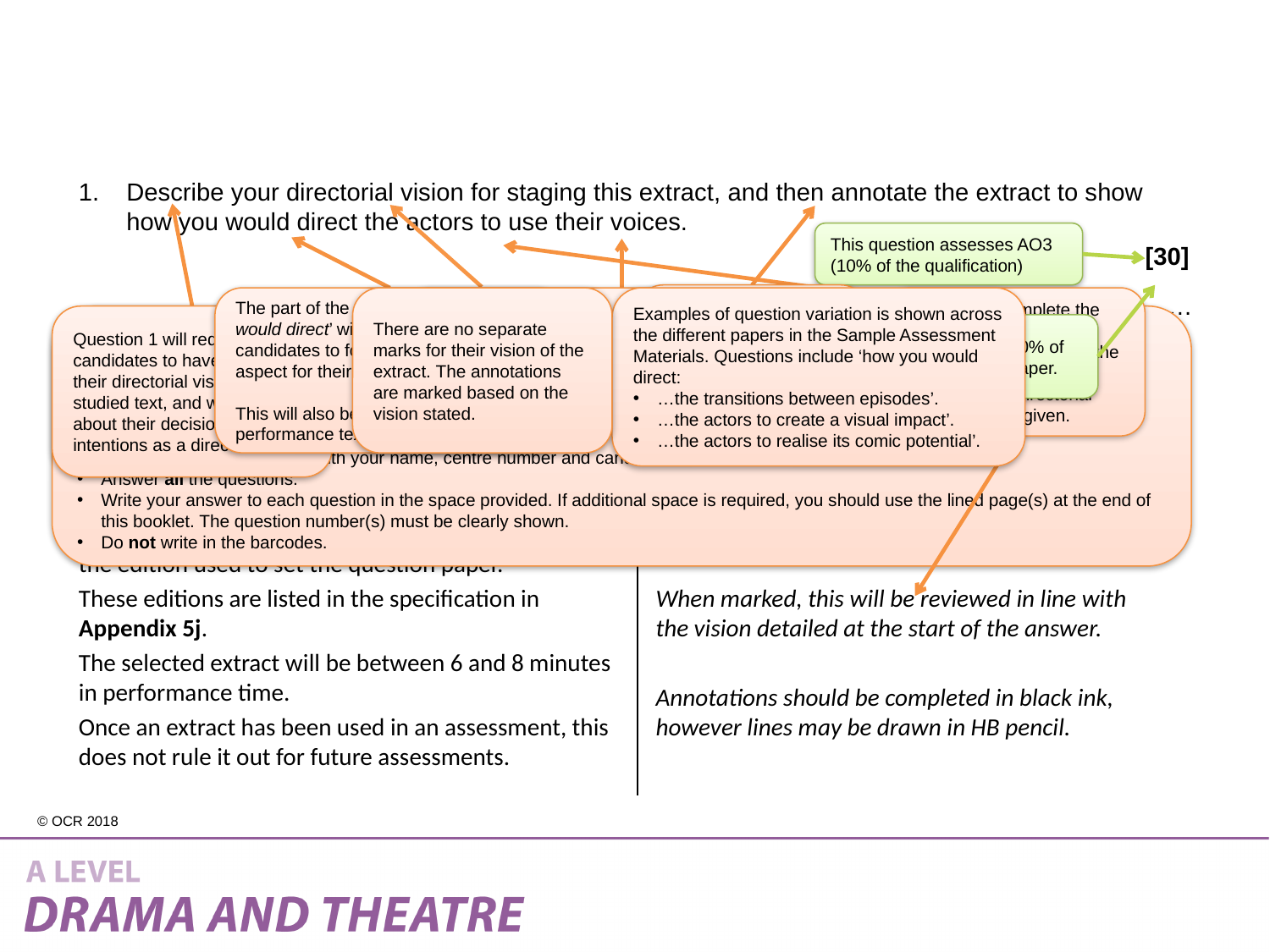

Describe your directorial vision for staging this extract, and then annotate the extract to show how you would direct the actors to use their voices.
[30]
…………………………………………………………………………………………………………………………………………………………………………………………………………………………………………………………………………………………………………………………………………………………

This question assesses AO3 (10% of the qualification)
Candidates are required to annotate the extract to show how they would communicate their vision to be realised in a performance.
There are no separate marks for their vision of the extract. The annotations are marked based on the vision stated.
Candidates need to give a brief overview of their vision.
It is expected that the lines provided will be enough space for the most detailed outlines.
The part of the question after ‘how you would direct’ will vary each year, asking candidates to focus on a specific aspect for their direction.

This will also be appropriate to the performance text studied.
Candidates complete the annotation on the script provided in the paper at the appropriate points in the extract where directorial input would be given.
Examples of question variation is shown across the different papers in the Sample Assessment Materials. Questions include ‘how you would direct:
…the transitions between episodes’.
…the actors to create a visual impact’.
…the actors to realise its comic potential’.
There are no separate sections in the paper, no additional instructions about options as each text has its own paper, and all question are compulsory.

This means there is no text above the question on the first page of the paper. All the instructions are on the front cover.
These are:
Use black ink. You may use an HB pencil for annotation lines.
Complete the boxes above with your name, centre number and candidate number.
Answer all the questions.
Write your answer to each question in the space provided. If additional space is required, you should use the lined page(s) at the end of this booklet. The question number(s) must be clearly shown.
Do not write in the barcodes.
Question 1 will require candidates to have considered their directorial vision for their studied text, and will ask about their decisions and intentions as a director.
This question is worth 50% of the total marks for the paper.
The text extract will be printed on this side of the line.
This will be transcribed from the text as it is printed in the edition used to set the question paper.
These editions are listed in the specification in Appendix 5j.
The selected extract will be between 6 and 8 minutes in performance time.
Once an extract has been used in an assessment, this does not rule it out for future assessments.
Candidates write their annotations on this side of the line.

When marked, this will be reviewed in line with the vision detailed at the start of the answer.

Annotations should be completed in black ink, however lines may be drawn in HB pencil.